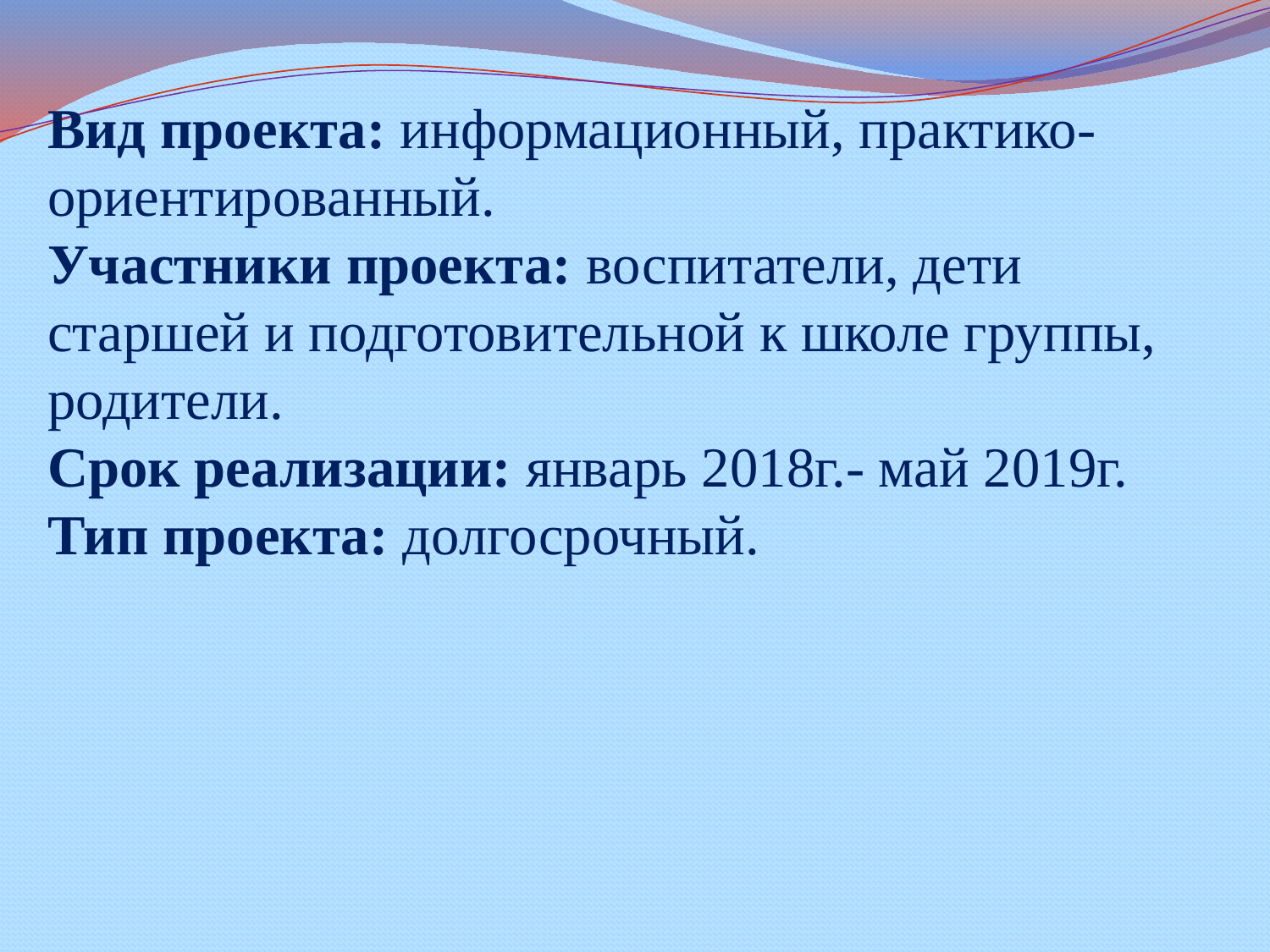

Вид проекта: информационный, практико-ориентированный.
Участники проекта: воспитатели, дети старшей и подготовительной к школе группы,  родители.
Срок реализации: январь 2018г.- май 2019г.
Тип проекта: долгосрочный.